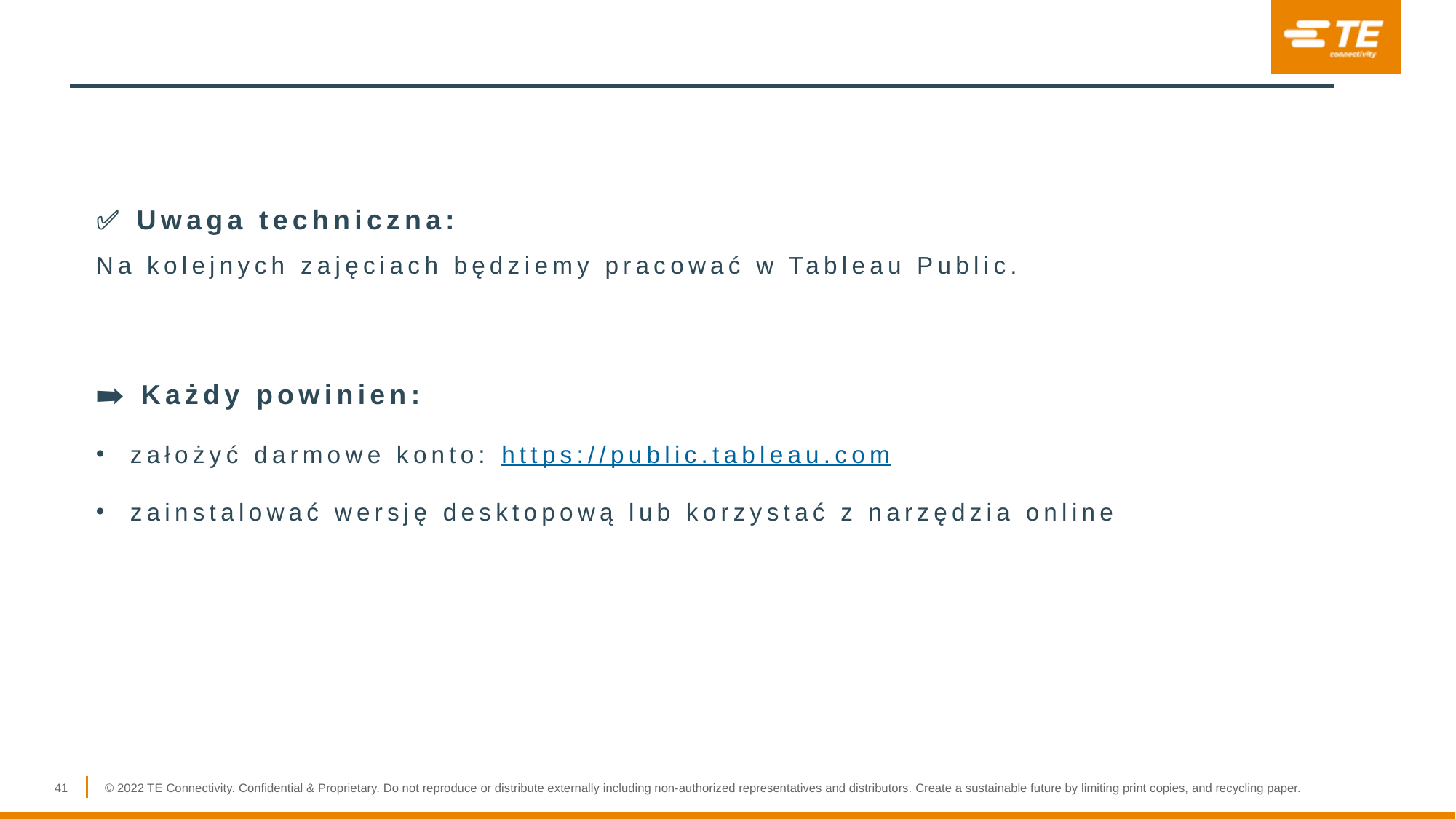

✅ Uwaga techniczna:
Na kolejnych zajęciach będziemy pracować w Tableau Public.

➡️ Każdy powinien:
założyć darmowe konto: https://public.tableau.com
zainstalować wersję desktopową lub korzystać z narzędzia online
41